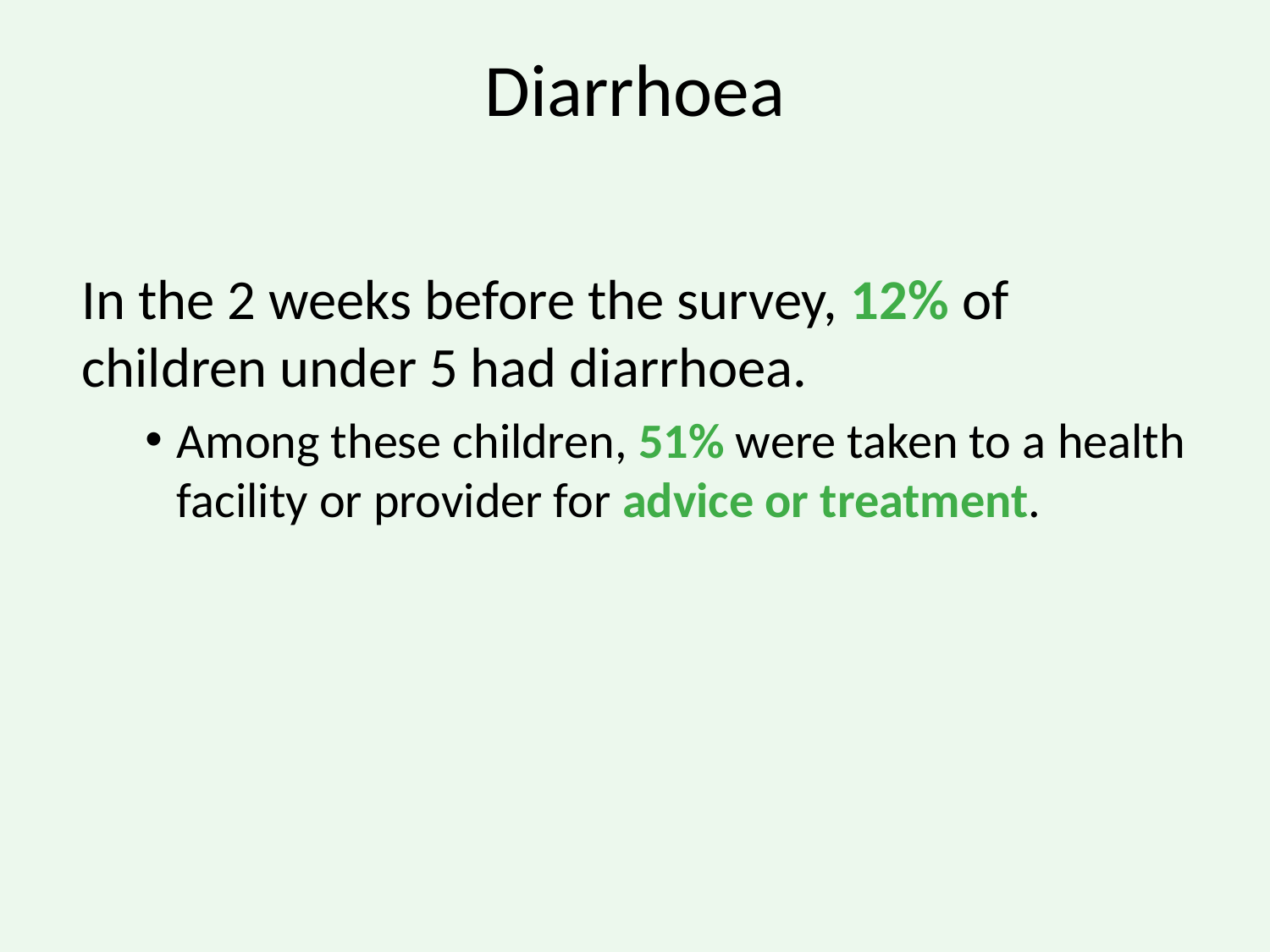

# Diarrhoea
In the 2 weeks before the survey, 12% of children under 5 had diarrhoea.
Among these children, 51% were taken to a health facility or provider for advice or treatment.